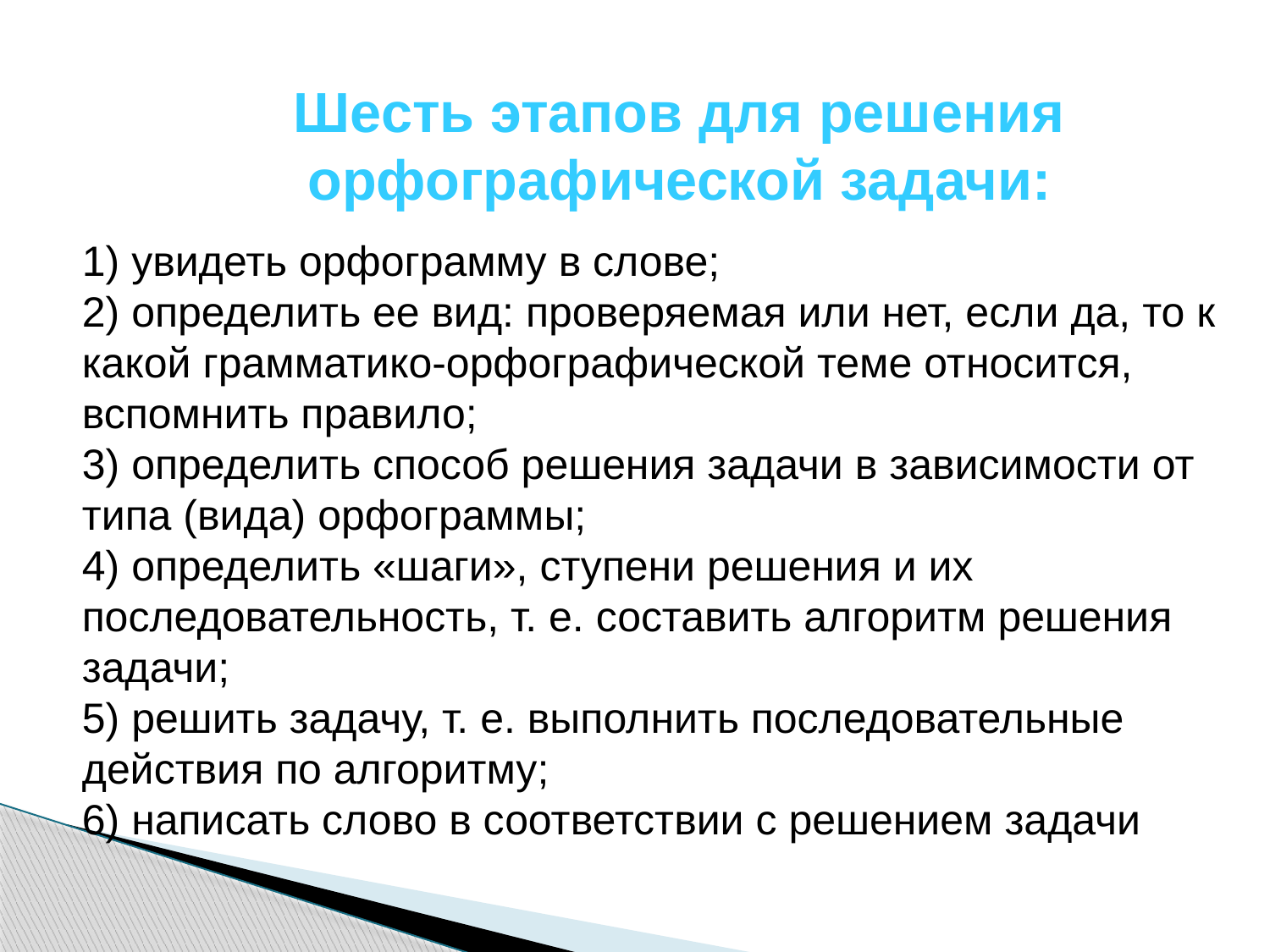

Шесть этапов для решения орфографической задачи:
1) увидеть орфограмму в слове;
2) определить ее вид: проверяемая или нет, если да, то к какой грамматико-орфографической теме относится, вспомнить правило;
3) определить способ решения задачи в зависимости от типа (вида) орфограммы;
4) определить «шаги», ступени решения и их последовательность, т. е. составить алгоритм решения задачи;
5) решить задачу, т. е. выполнить последовательные действия по алгоритму;
6) написать слово в соответствии с решением задачи